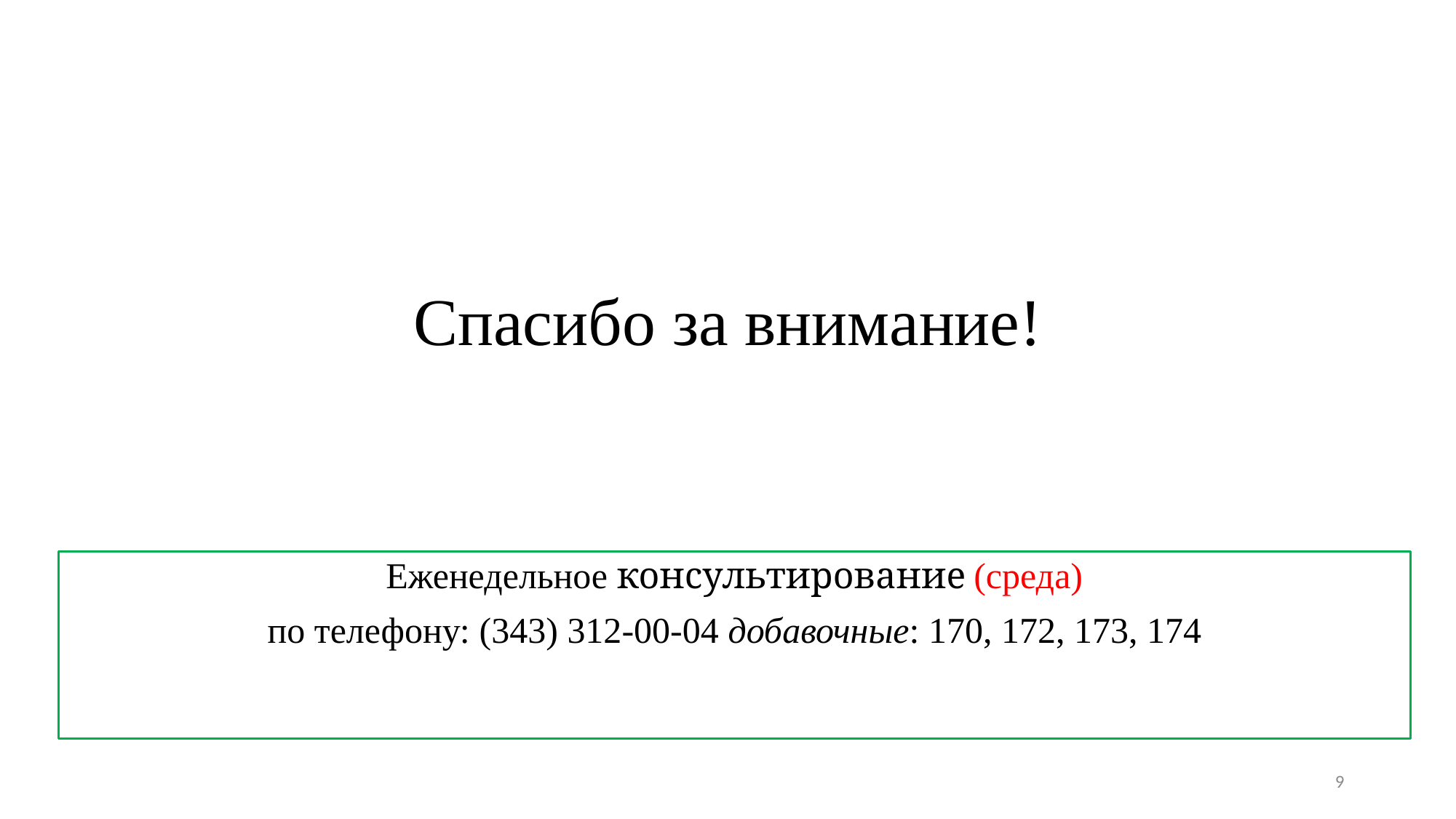

Спасибо за внимание!
Еженедельное консультирование (среда)
по телефону: (343) 312-00-04 добавочные: 170, 172, 173, 174
9